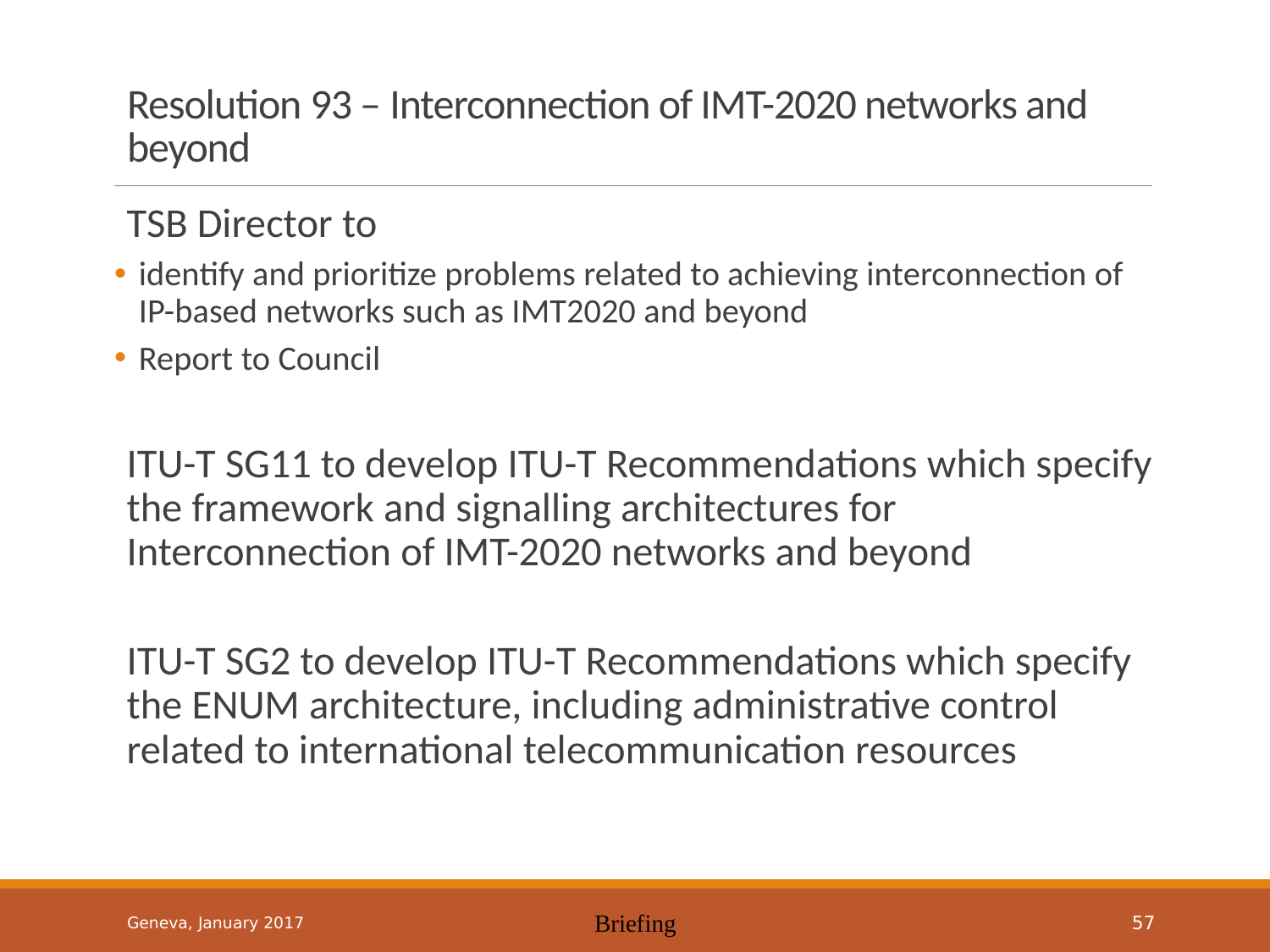

# Resolution 93 – Interconnection of IMT-2020 networks and beyond
TSB Director to
identify and prioritize problems related to achieving interconnection of IP-based networks such as IMT2020 and beyond
Report to Council

ITU-T SG11 to develop ITU-T Recommendations which specify the framework and signalling architectures for Interconnection of IMT-2020 networks and beyond

ITU-T SG2 to develop ITU-T Recommendations which specify the ENUM architecture, including administrative control related to international telecommunication resources

Geneva, January 2017
Briefing
57